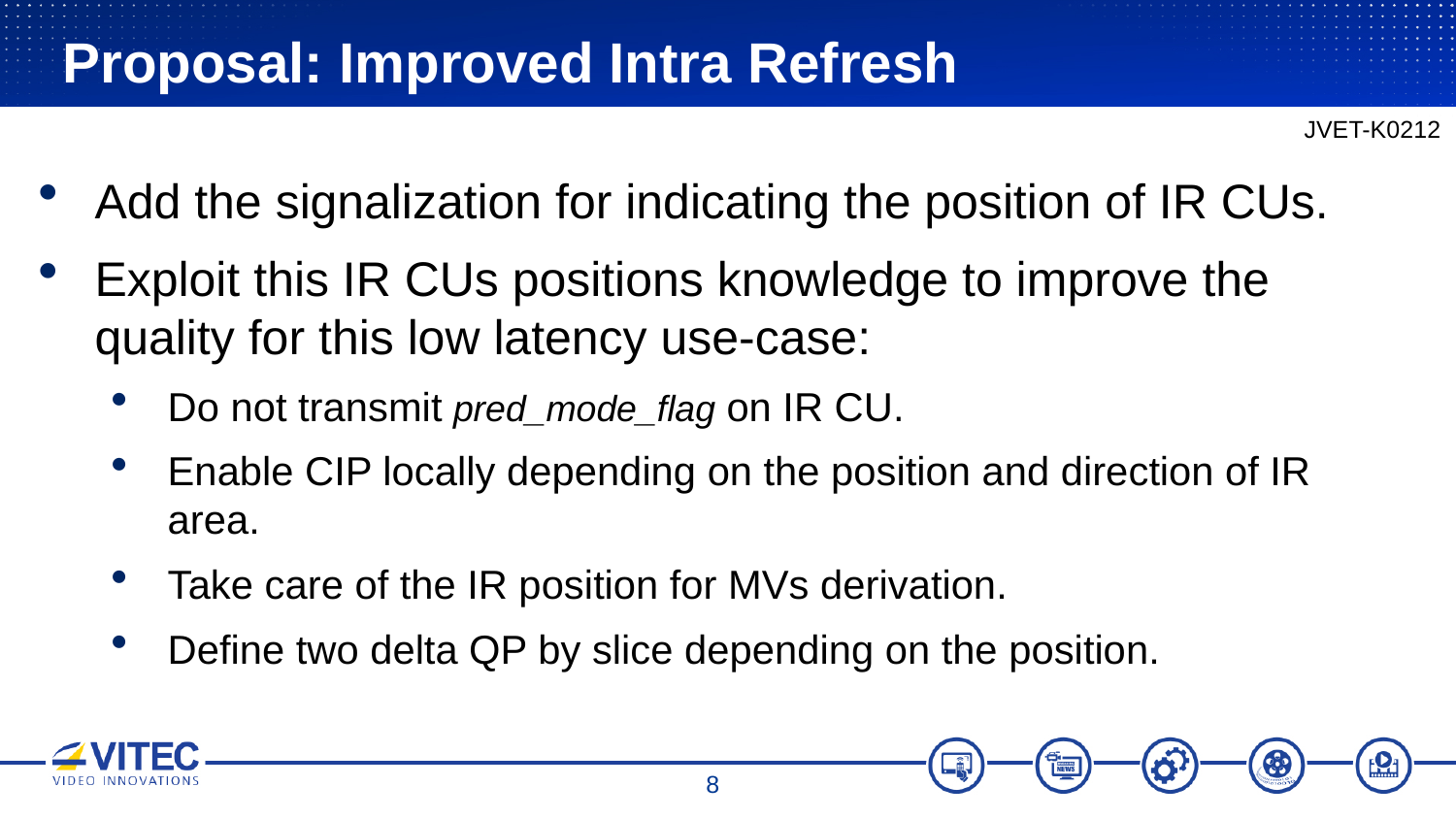

# Proposal: Improved Intra Refresh
JVET-K0212

Add the signalization for indicating the position of IR CUs.
Exploit this IR CUs positions knowledge to improve the quality for this low latency use-case:
Do not transmit pred_mode_flag on IR CU.
Enable CIP locally depending on the position and direction of IR area.
Take care of the IR position for MVs derivation.
Define two delta QP by slice depending on the position.

8